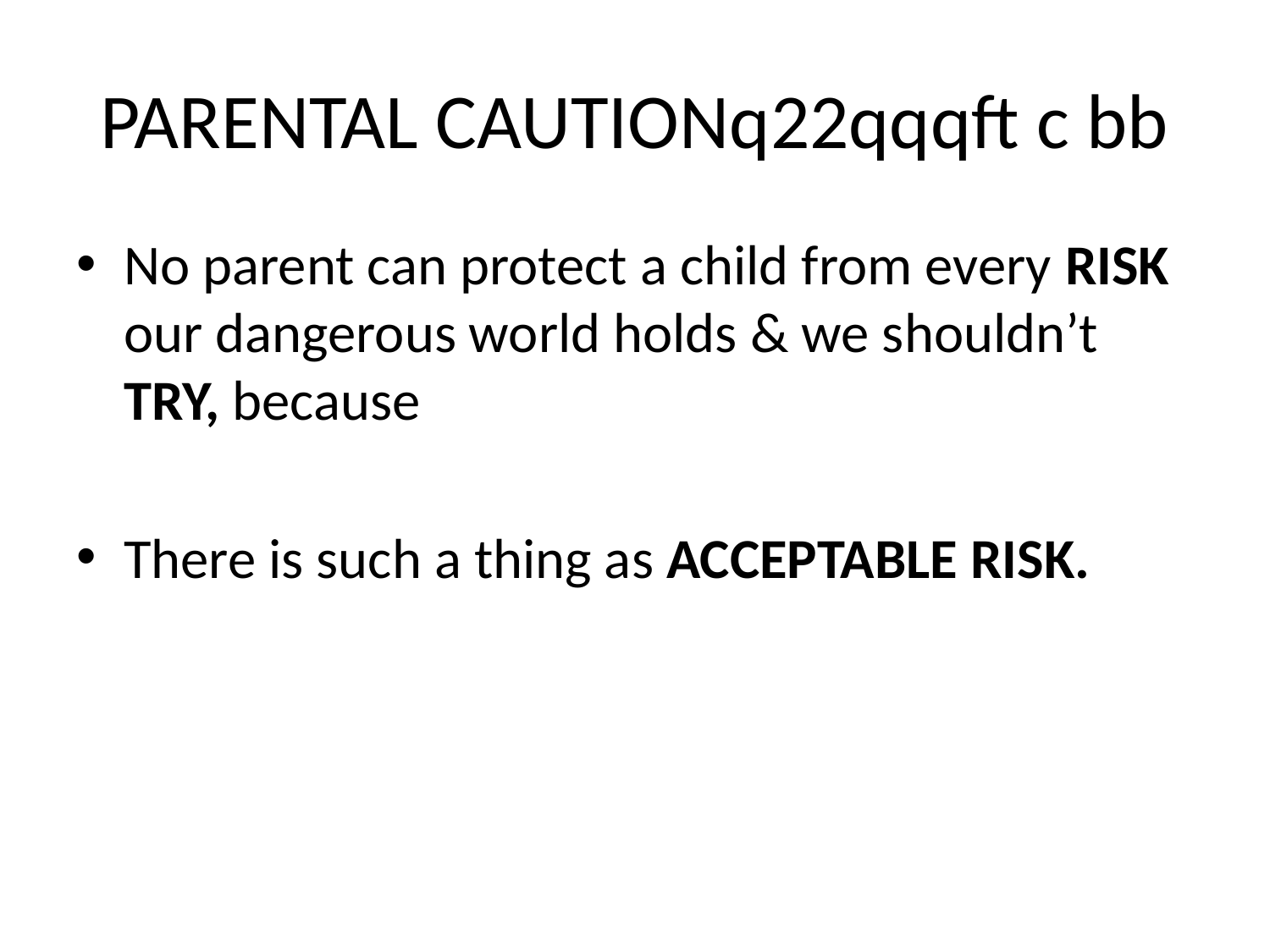

# PARENTAL CAUTIONq22qqqft c bb
No parent can protect a child from every RISK our dangerous world holds & we shouldn’t TRY, because

There is such a thing as ACCEPTABLE RISK.